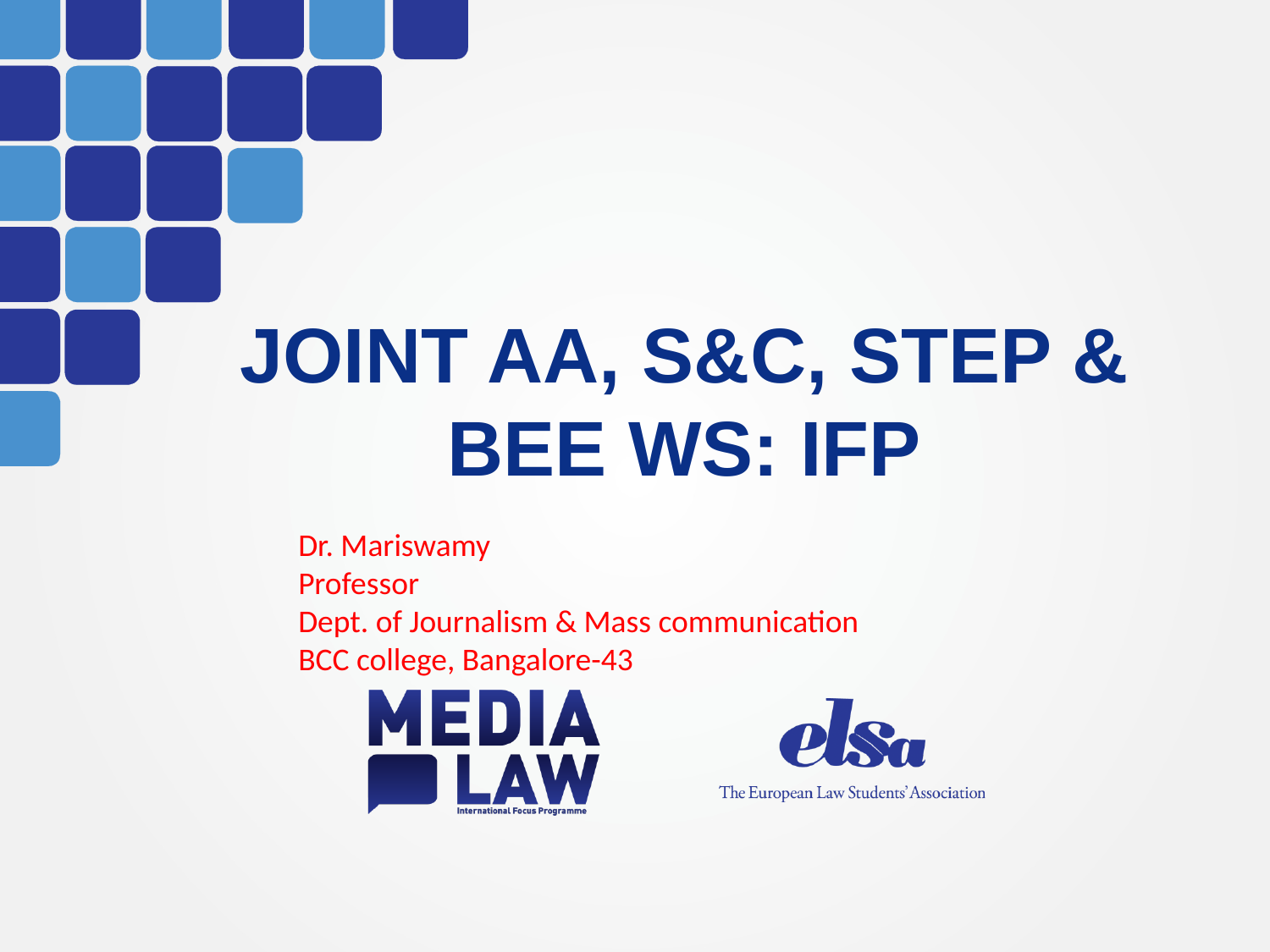

# JOINT AA, S&C, STEP & BEE WS: IFP
Dr. Mariswamy
Professor
Dept. of Journalism & Mass communication
BCC college, Bangalore-43